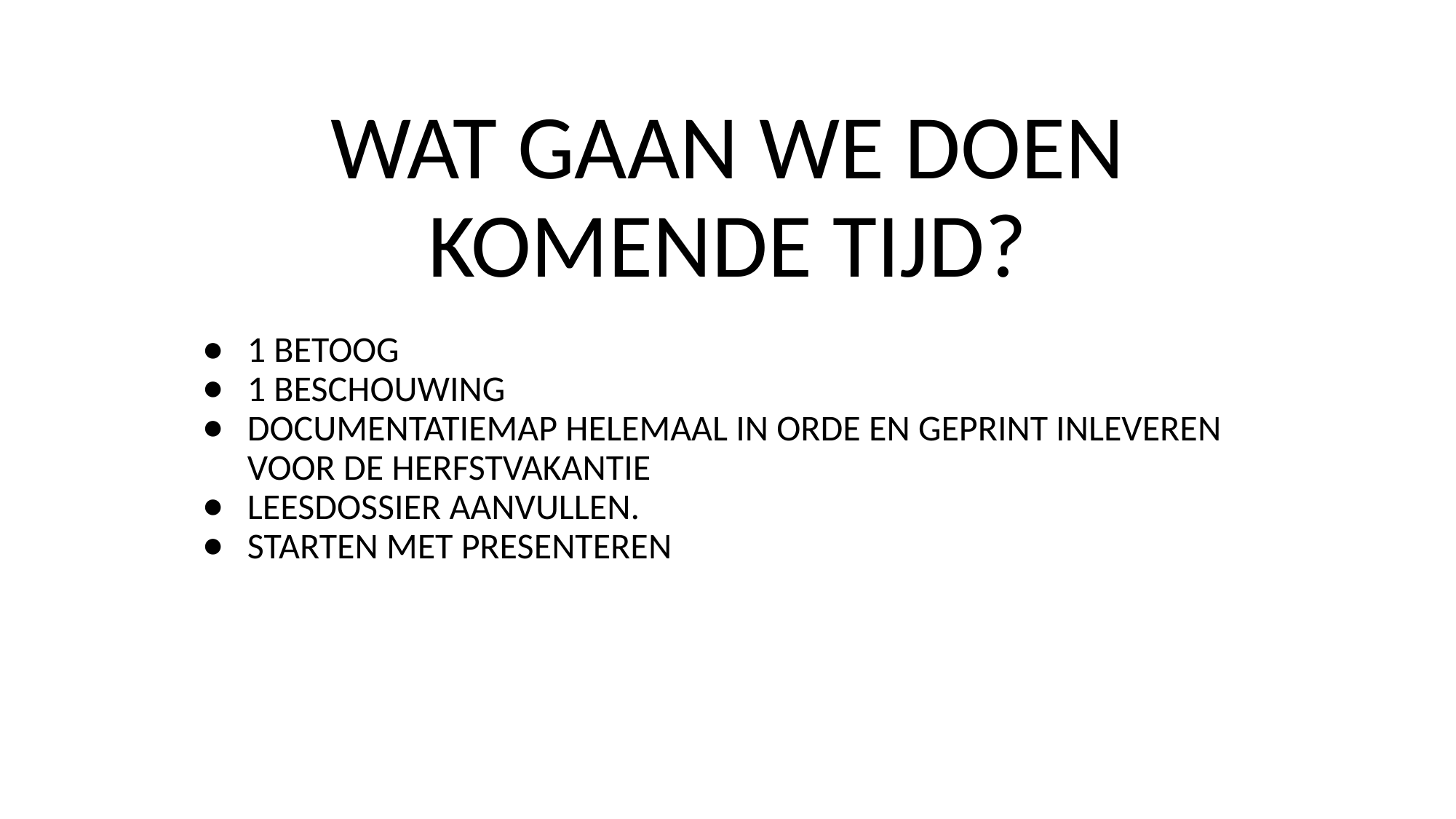

# WAT GAAN WE DOEN KOMENDE TIJD?
1 BETOOG
1 BESCHOUWING
DOCUMENTATIEMAP HELEMAAL IN ORDE EN GEPRINT INLEVEREN VOOR DE HERFSTVAKANTIE
LEESDOSSIER AANVULLEN.
STARTEN MET PRESENTEREN